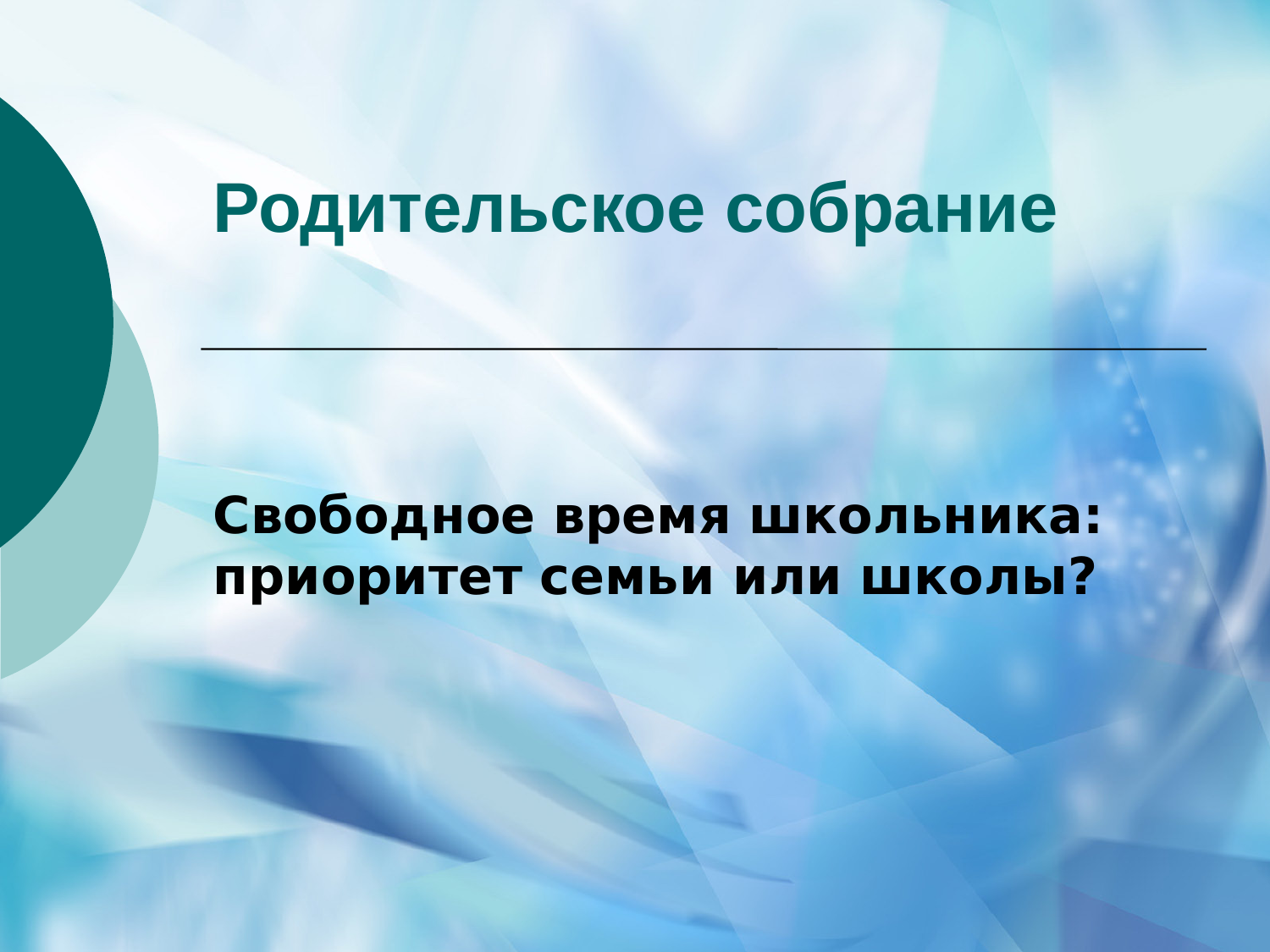

# Родительское собрание
Свободное время школьника: приоритет семьи или школы?